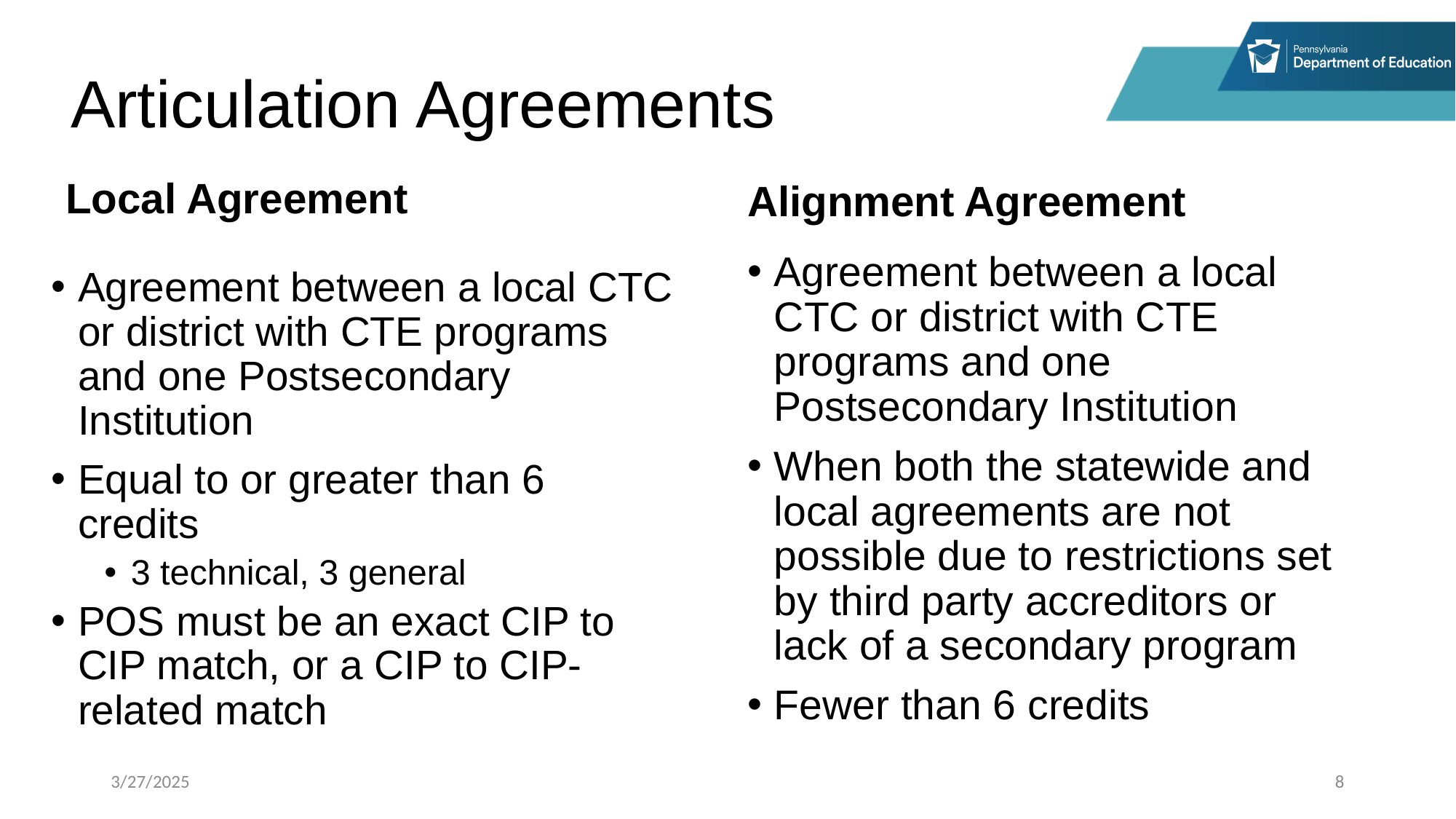

# Articulation Agreements
Local Agreement
Alignment Agreement
Agreement between a local CTC or district with CTE programs and one Postsecondary Institution
When both the statewide and local agreements are not possible due to restrictions set by third party accreditors or lack of a secondary program
Fewer than 6 credits

Agreement between a local CTC or district with CTE programs and one Postsecondary Institution
Equal to or greater than 6 credits
3 technical, 3 general
POS must be an exact CIP to CIP match, or a CIP to CIP-related match

3/27/2025
8